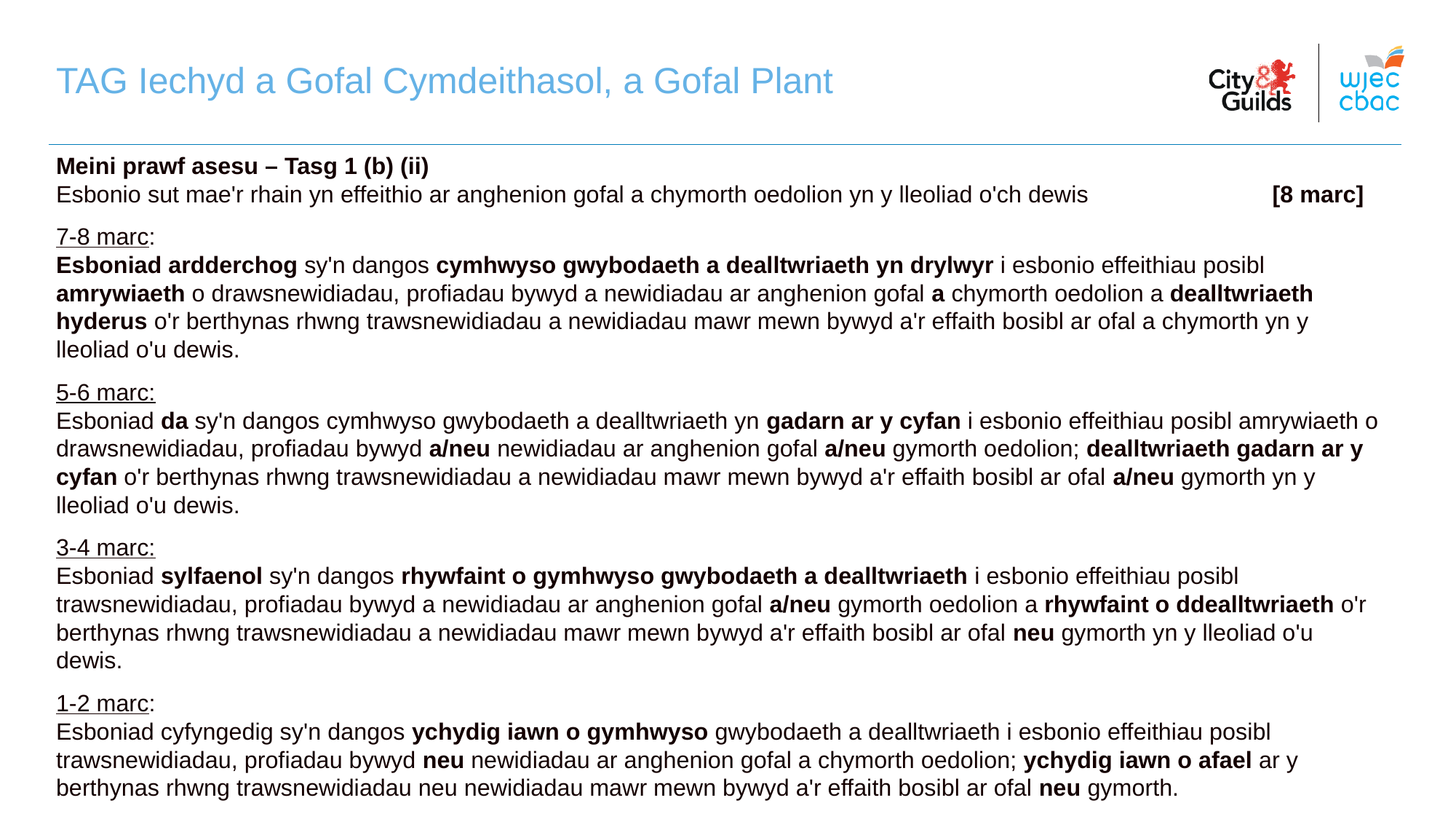

TAG Iechyd a Gofal Cymdeithasol, a Gofal Plant
Meini prawf asesu – Tasg 1 (b) (ii)
Esbonio sut mae'r rhain yn effeithio ar anghenion gofal a chymorth oedolion yn y lleoliad o'ch dewis                            [8 marc]

7-8 marc:
Esboniad ardderchog sy'n dangos cymhwyso gwybodaeth a dealltwriaeth yn drylwyr i esbonio effeithiau posibl
amrywiaeth o drawsnewidiadau, profiadau bywyd a newidiadau ar anghenion gofal a chymorth oedolion a dealltwriaeth hyderus o'r berthynas rhwng trawsnewidiadau a newidiadau mawr mewn bywyd a'r effaith bosibl ar ofal a chymorth yn y lleoliad o'u dewis.

5-6 marc:
Esboniad da sy'n dangos cymhwyso gwybodaeth a dealltwriaeth yn gadarn ar y cyfan i esbonio effeithiau posibl amrywiaeth o drawsnewidiadau, profiadau bywyd a/neu newidiadau ar anghenion gofal a/neu gymorth oedolion; dealltwriaeth gadarn ar y cyfan o'r berthynas rhwng trawsnewidiadau a newidiadau mawr mewn bywyd a'r effaith bosibl ar ofal a/neu gymorth yn y lleoliad o'u dewis.

3-4 marc:
Esboniad sylfaenol sy'n dangos rhywfaint o gymhwyso gwybodaeth a dealltwriaeth i esbonio effeithiau posibl trawsnewidiadau, profiadau bywyd a newidiadau ar anghenion gofal a/neu gymorth oedolion a rhywfaint o ddealltwriaeth o'r berthynas rhwng trawsnewidiadau a newidiadau mawr mewn bywyd a'r effaith bosibl ar ofal neu gymorth yn y lleoliad o'u dewis.

1-2 marc:
Esboniad cyfyngedig sy'n dangos ychydig iawn o gymhwyso gwybodaeth a dealltwriaeth i esbonio effeithiau posibl
trawsnewidiadau, profiadau bywyd neu newidiadau ar anghenion gofal a chymorth oedolion; ychydig iawn o afael ar y berthynas rhwng trawsnewidiadau neu newidiadau mawr mewn bywyd a'r effaith bosibl ar ofal neu gymorth.